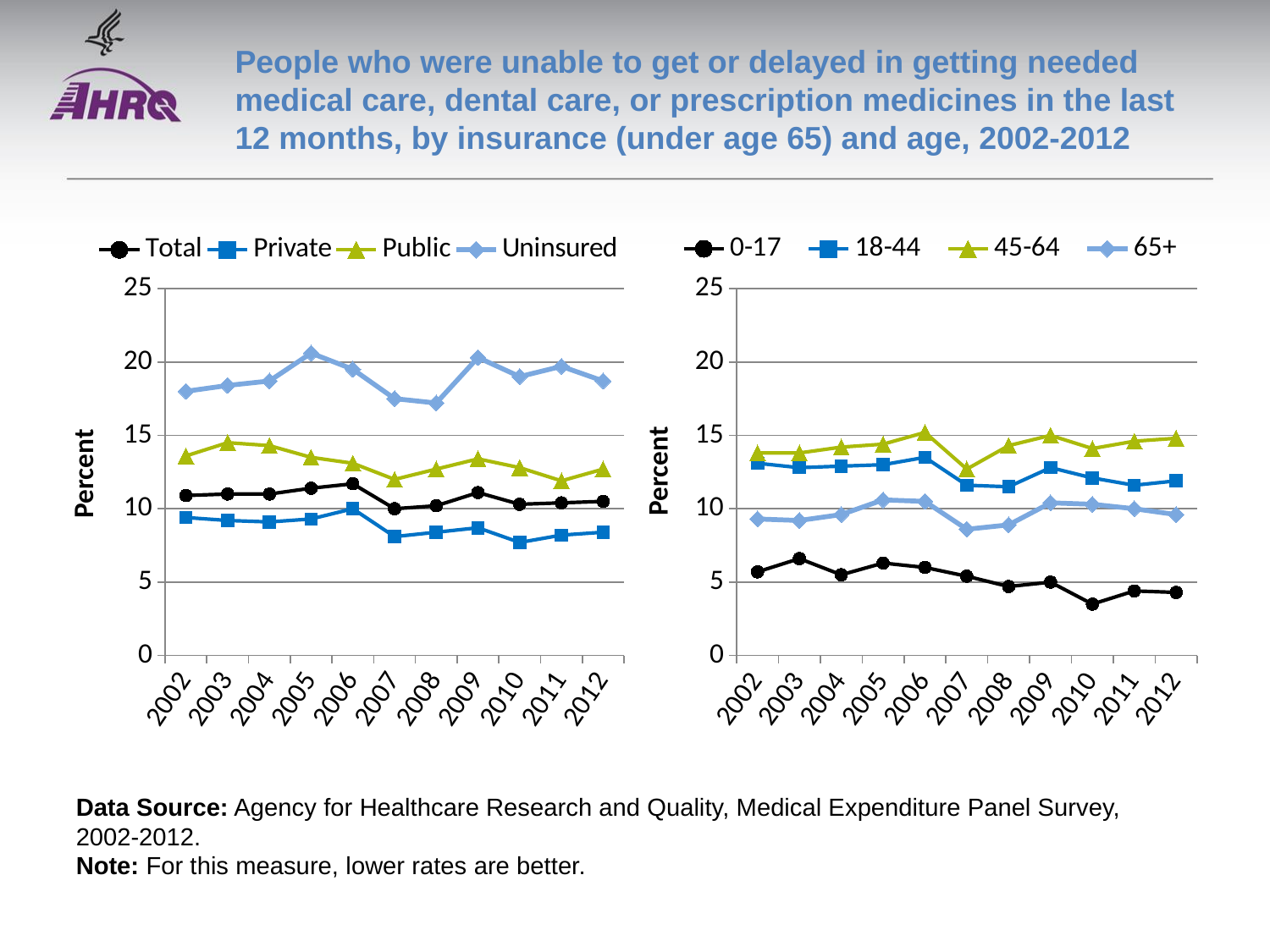

# People who were unable to get or delayed in getting needed medical care, dental care, or prescription medicines in the last 12 months, by insurance (under age 65) and age, 2002-2012

### Chart

| Category | Total | Private | Public | Uninsured |
|---|---|---|---|---|
| 2002 | 10.9 | 9.4 | 13.6 | 18.0 |
| 2003 | 11.0 | 9.2 | 14.5 | 18.4 |
| 2004 | 11.0 | 9.1 | 14.3 | 18.7 |
| 2005 | 11.4 | 9.3 | 13.5 | 20.6 |
| 2006 | 11.7 | 10.0 | 13.1 | 19.5 |
| 2007 | 10.0 | 8.1 | 12.0 | 17.5 |
| 2008 | 10.2 | 8.4 | 12.7 | 17.2 |
| 2009 | 11.1 | 8.7 | 13.4 | 20.3 |
| 2010 | 10.3 | 7.7 | 12.8 | 19.0 |
| 2011 | 10.4 | 8.2 | 11.9 | 19.7 |
| 2012 | 10.5 | 8.4 | 12.7 | 18.7 |

### Chart

| Category | 0-17 | 18-44 | 45-64 | 65+ |
|---|---|---|---|---|
| 2002 | 5.7 | 13.1 | 13.8 | 9.3 |
| 2003 | 6.6 | 12.8 | 13.8 | 9.2 |
| 2004 | 5.5 | 12.9 | 14.2 | 9.6 |
| 2005 | 6.3 | 13.0 | 14.4 | 10.6 |
| 2006 | 6.0 | 13.5 | 15.2 | 10.5 |
| 2007 | 5.4 | 11.6 | 12.7 | 8.6 |
| 2008 | 4.7 | 11.5 | 14.3 | 8.9 |
| 2009 | 5.0 | 12.8 | 15.0 | 10.4 |
| 2010 | 3.5 | 12.1 | 14.1 | 10.3 |
| 2011 | 4.4 | 11.6 | 14.6 | 10.0 |
| 2012 | 4.3 | 11.9 | 14.8 | 9.6 |
Data Source: Agency for Healthcare Research and Quality, Medical Expenditure Panel Survey, 2002-2012.
Note: For this measure, lower rates are better.